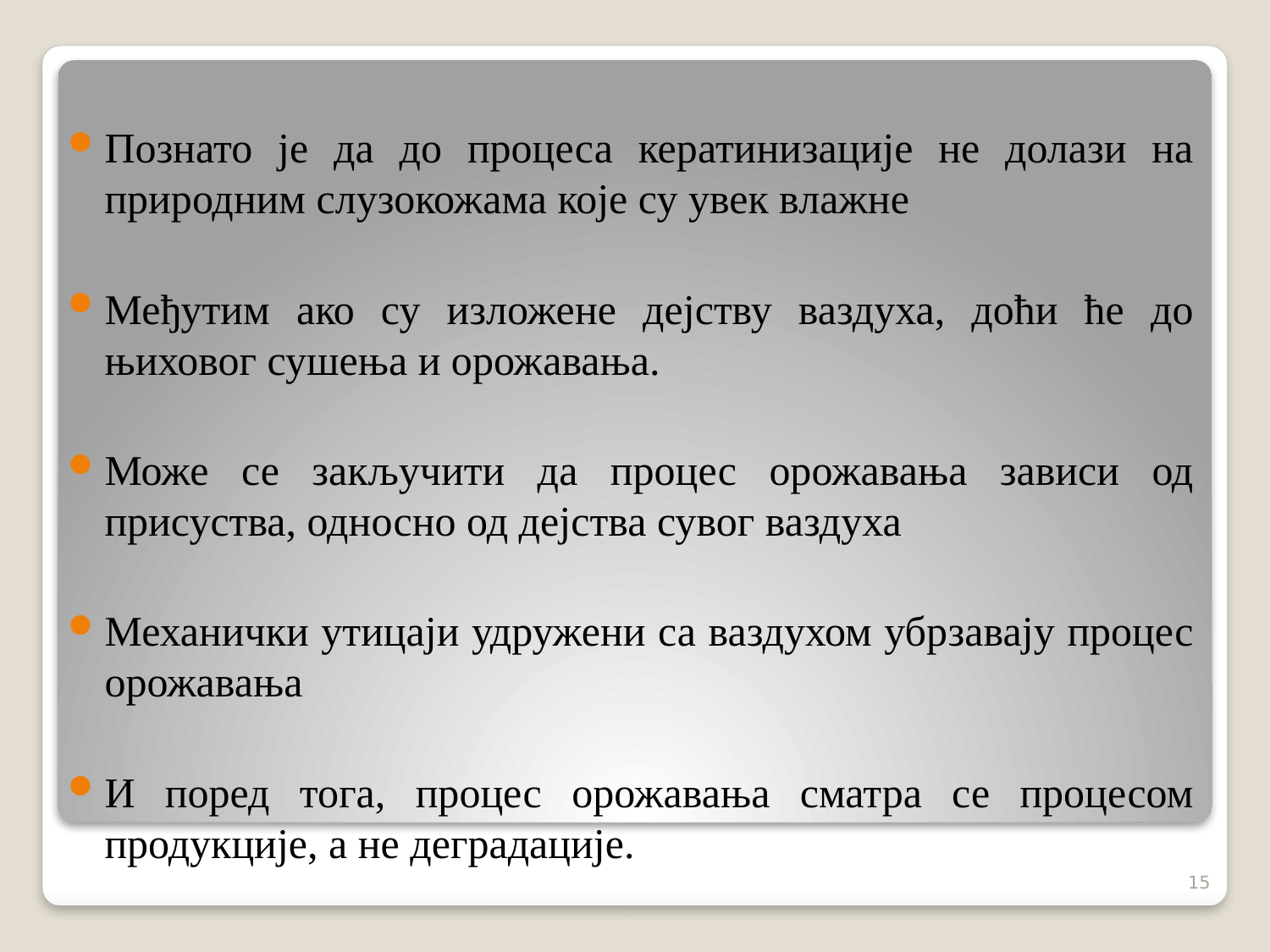

Познато је да до процеса кератинизације не долази на природним слузокожама које су увек влажне

Међутим ако су изложене дејству ваздуха, доћи ће до њиховог сушења и орожавања.

Може се закључити да процес орожавања зависи од присуства, односно од дејства сувог ваздуха

Механички утицаји удружени са ваздухом убрзавају процес орожавања

И поред тога, процес орожавања сматра се процесом продукције, а не деградације.

15